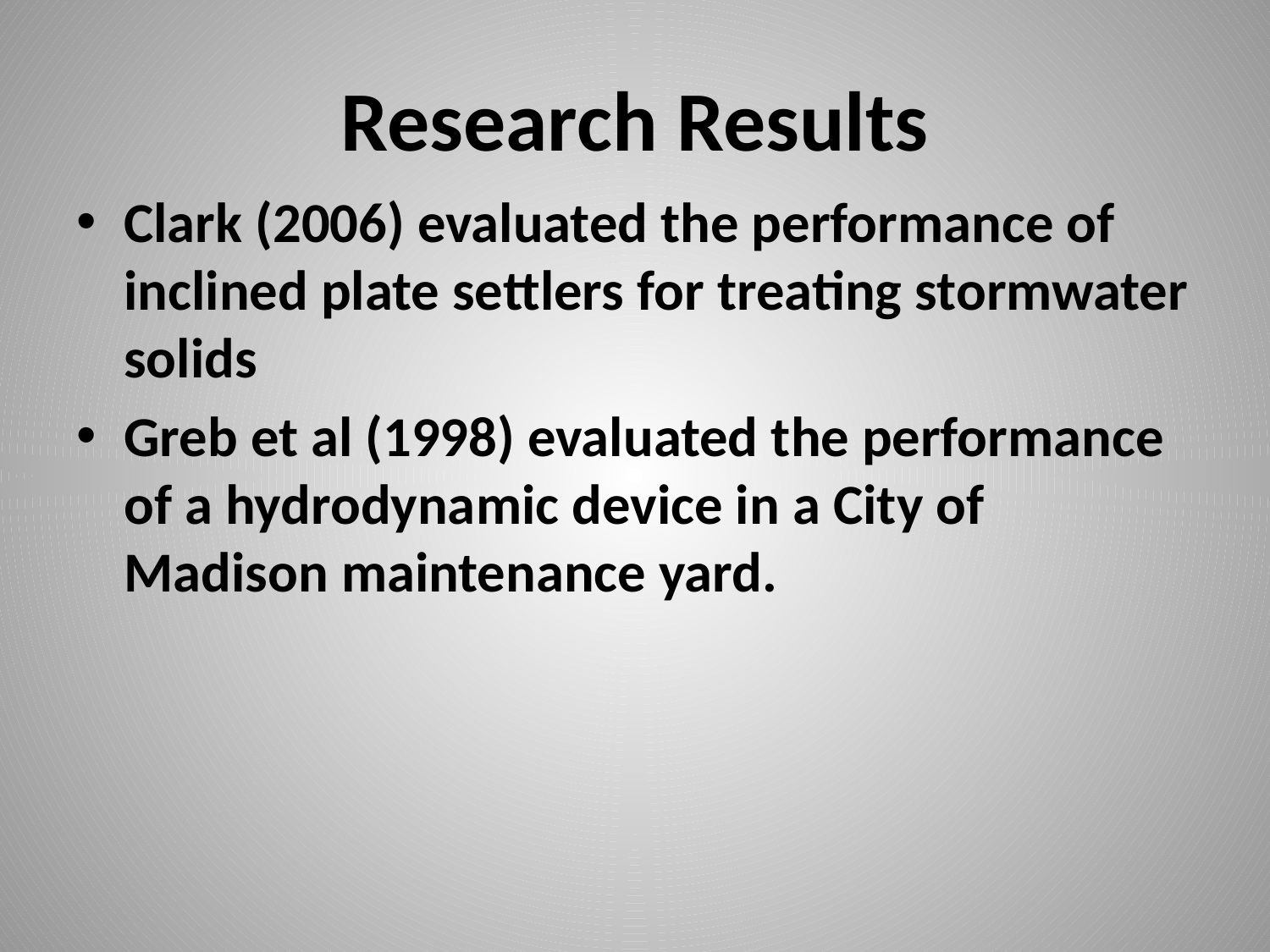

# Research Results
Clark (2006) evaluated the performance of inclined plate settlers for treating stormwater solids
Greb et al (1998) evaluated the performance of a hydrodynamic device in a City of Madison maintenance yard.